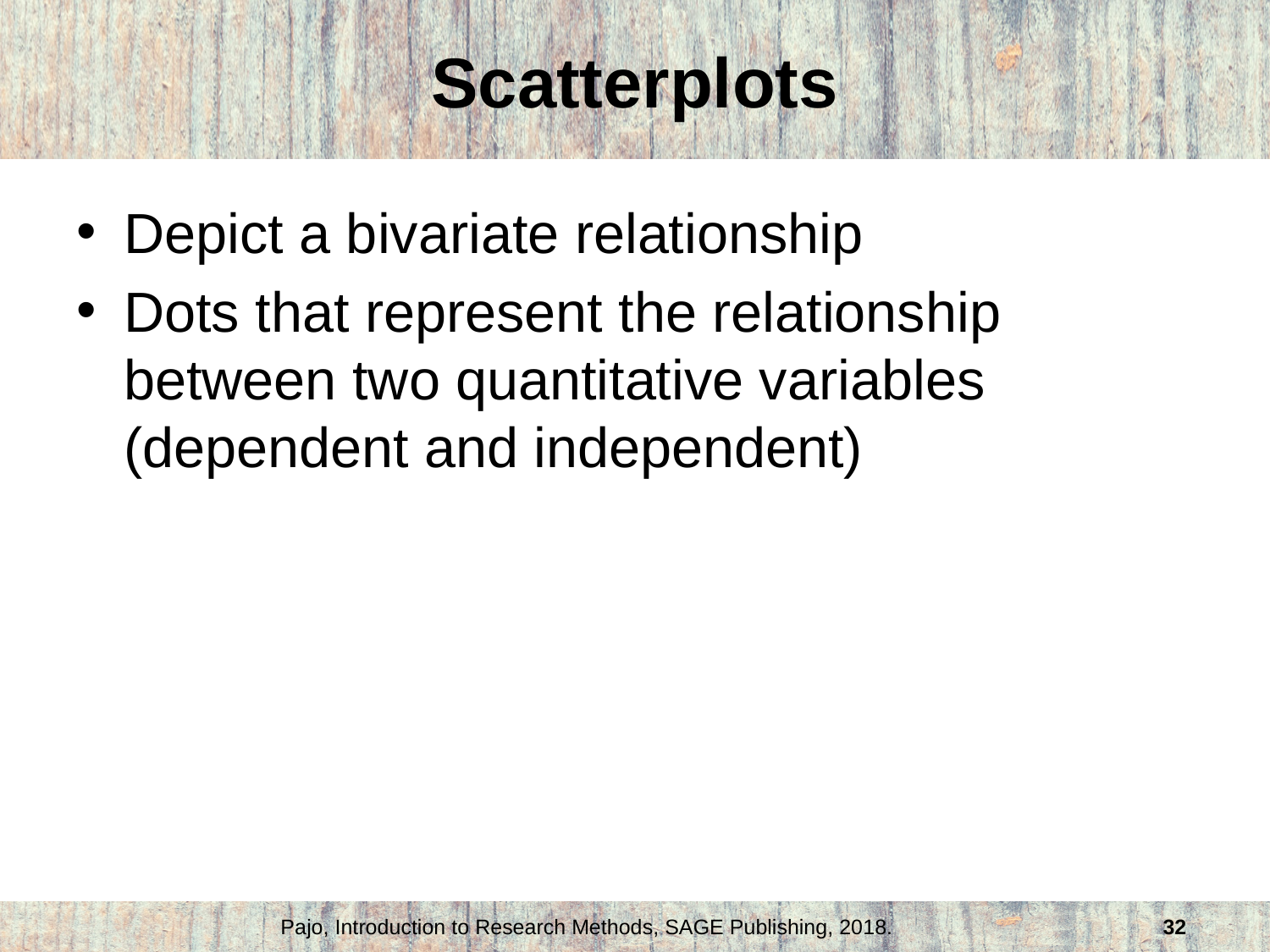

# Scatterplots
Depict a bivariate relationship
Dots that represent the relationship between two quantitative variables (dependent and independent)
Pajo, Introduction to Research Methods, SAGE Publishing, 2018.
32